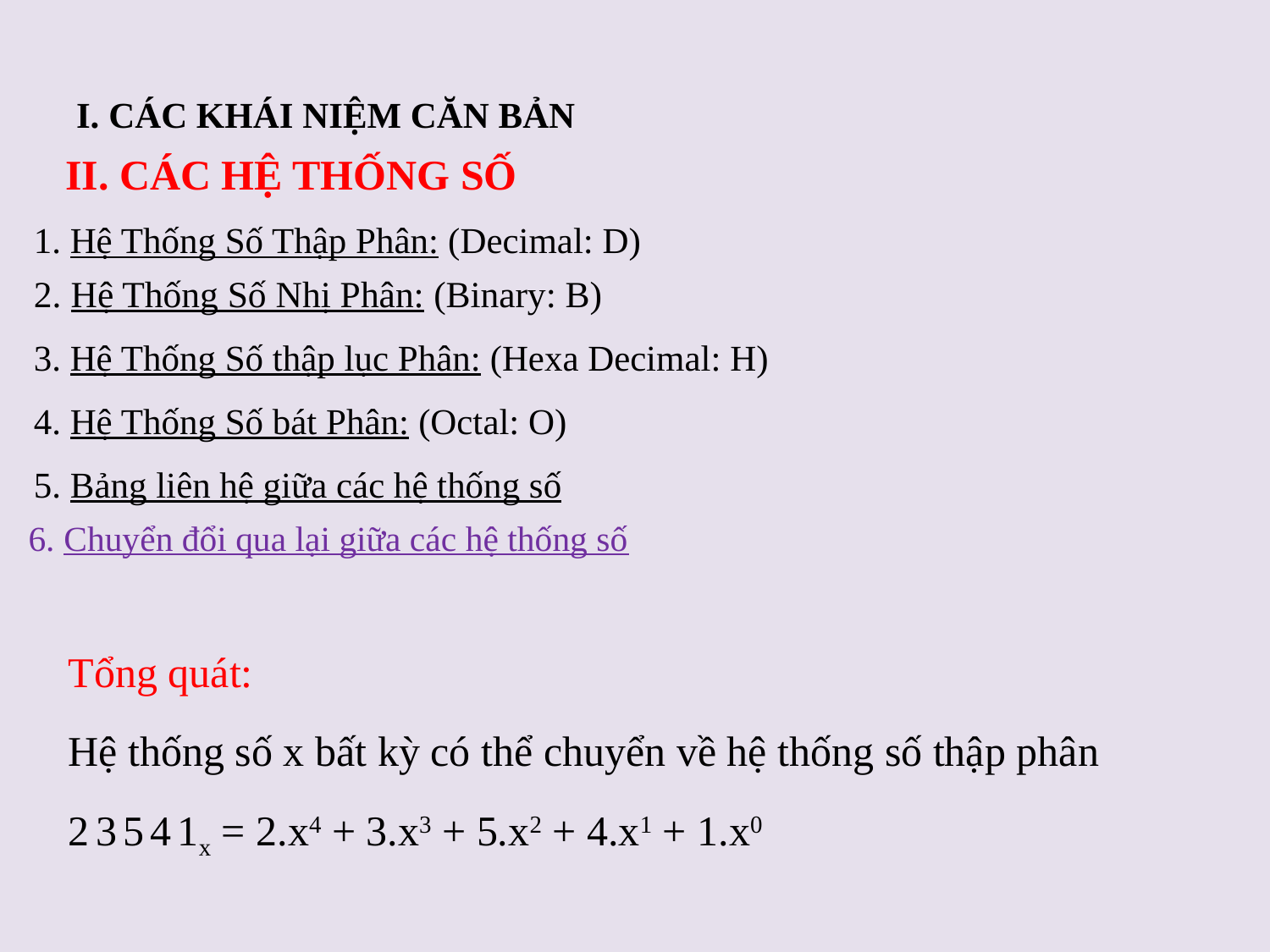

I. Các khái niệm căn bản
II. Các hệ thống số
1. Hệ Thống Số Thập Phân: (Decimal: D)
2. Hệ Thống Số Nhị Phân: (Binary: B)
3. Hệ Thống Số thập lục Phân: (Hexa Decimal: H)
4. Hệ Thống Số bát Phân: (Octal: O)
5. Bảng liên hệ giữa các hệ thống số
6. Chuyển đổi qua lại giữa các hệ thống số
Tổng quát:

Hệ thống số x bất kỳ có thể chuyển về hệ thống số thập phân

2 3 5 4 1x = 2.x4 + 3.x3 + 5.x2 + 4.x1 + 1.x0